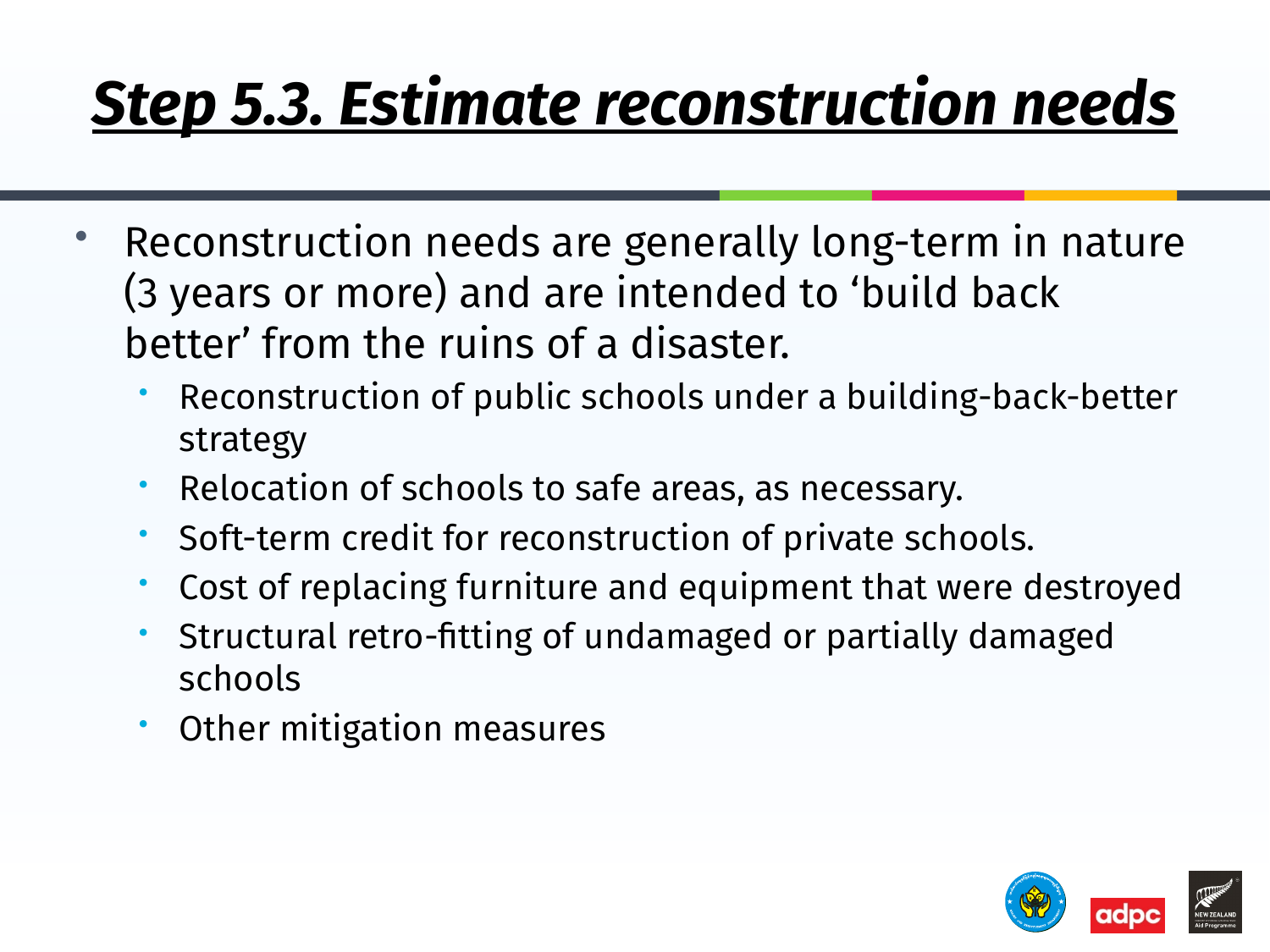

# Step 5.3. Estimate reconstruction needs
Reconstruction needs are generally long-term in nature (3 years or more) and are intended to ‘build back better’ from the ruins of a disaster.
Reconstruction of public schools under a building-back-better strategy
Relocation of schools to safe areas, as necessary.
Soft-term credit for reconstruction of private schools.
Cost of replacing furniture and equipment that were destroyed
Structural retro-fitting of undamaged or partially damaged schools
Other mitigation measures